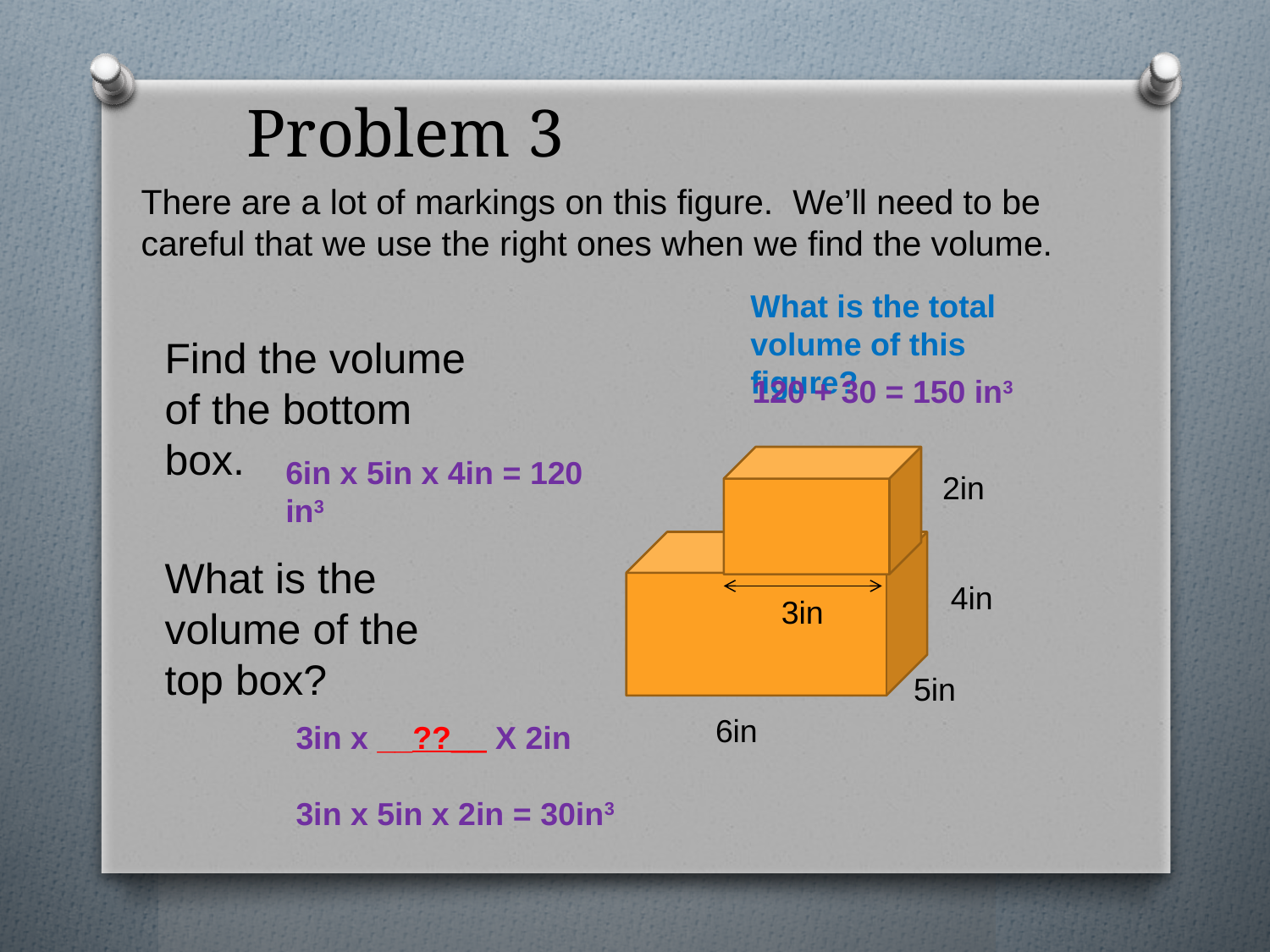

# Problem 3
There are a lot of markings on this figure.  We’ll need to be careful that we use the right ones when we find the volume.
What is the total volume of this figure?
Find the volume of the bottom box.

What is the volume of the top box?
120 + 30 = 150 in3
6in x 5in x 4in = 120 in3

2in

4in
3in
5in
6in
3in x __??__ X 2in

3in x 5in x 2in = 30in3